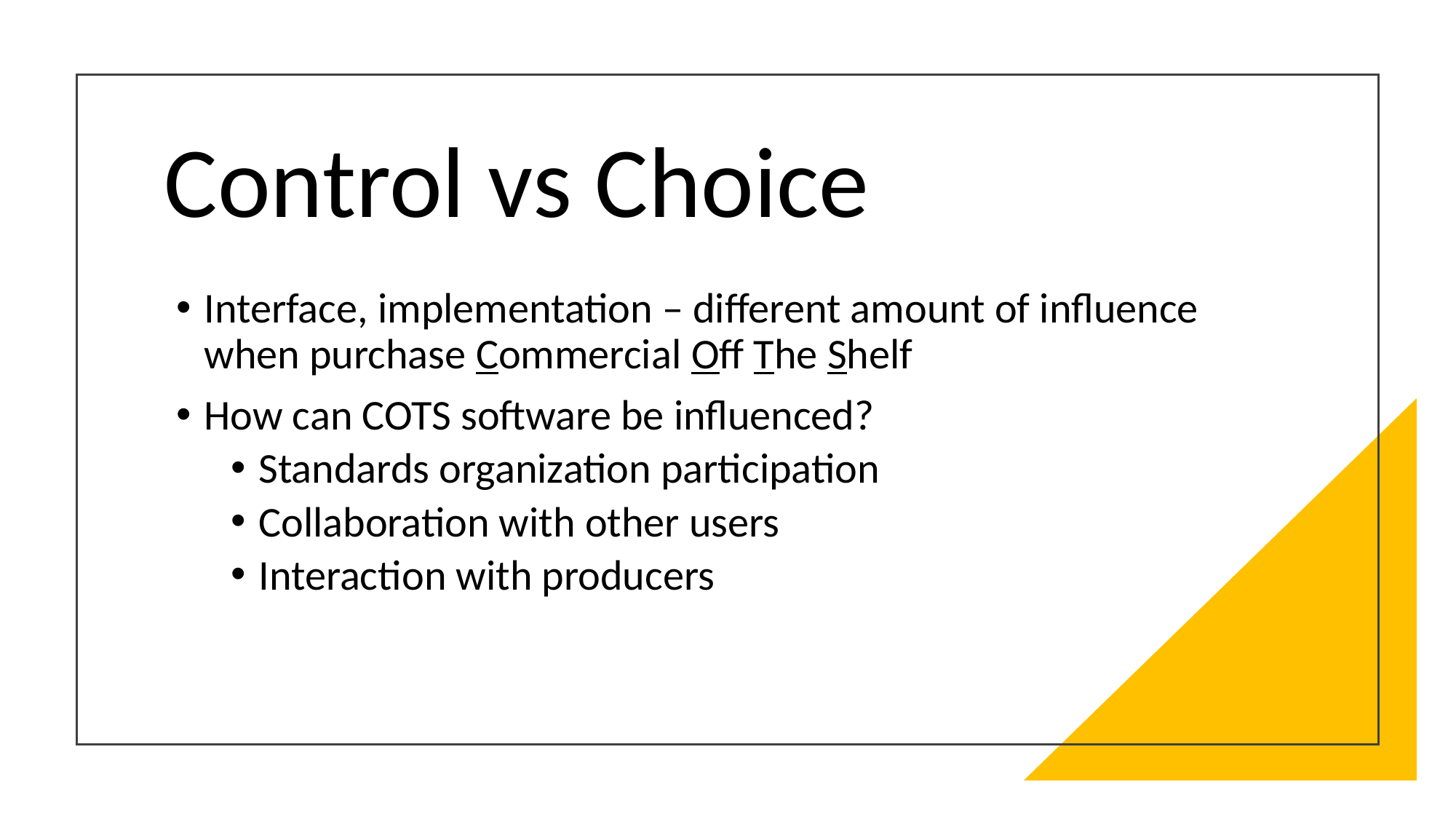

# Control vs Choice
Interface, implementation – different amount of influence when purchase Commercial Off The Shelf
How can COTS software be influenced?
Standards organization participation
Collaboration with other users
Interaction with producers